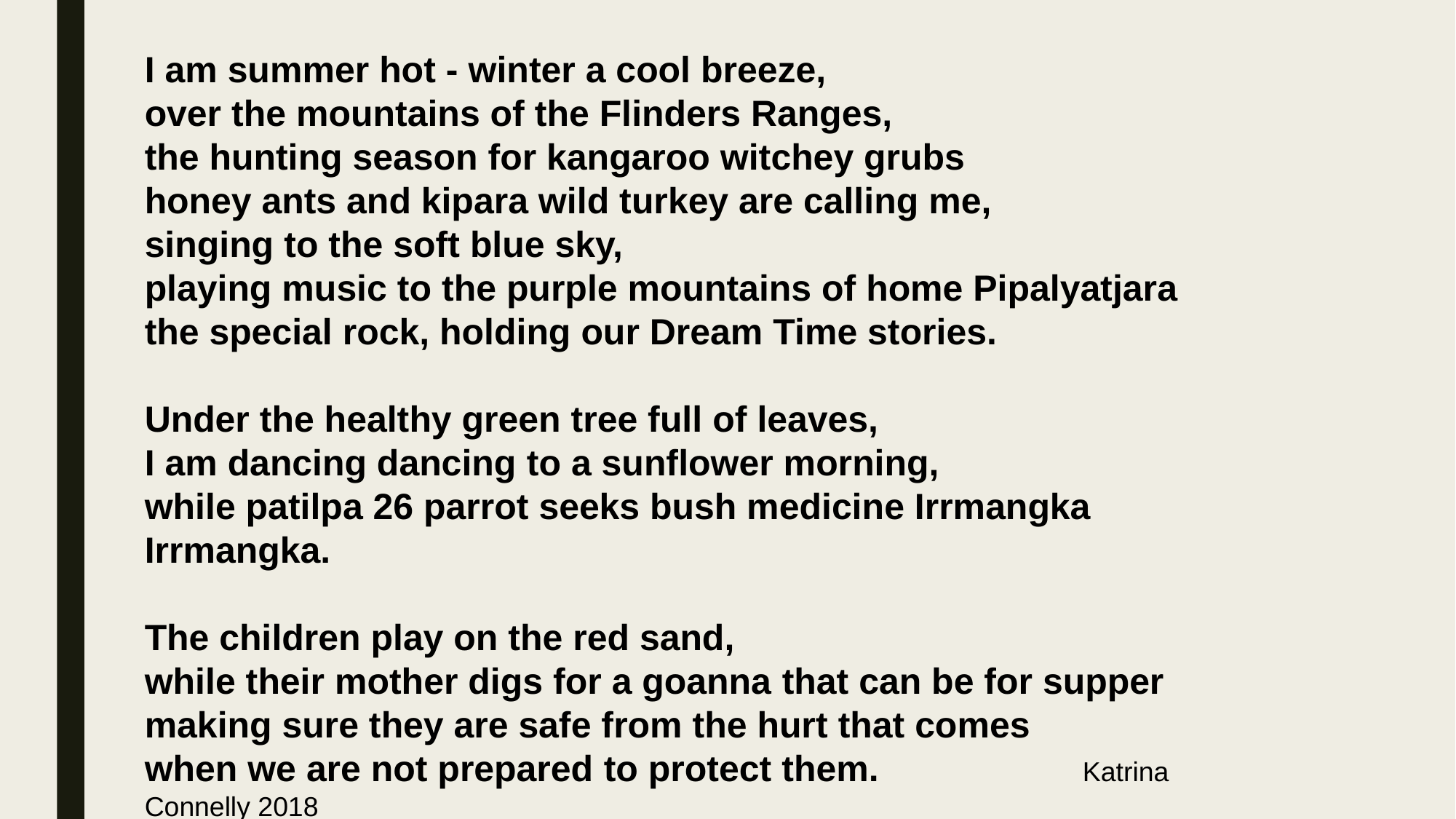

I am summer hot - winter a cool breeze,
over the mountains of the Flinders Ranges,
the hunting season for kangaroo witchey grubs
honey ants and kipara wild turkey are calling me,
singing to the soft blue sky,
playing music to the purple mountains of home Pipalyatjara
the special rock, holding our Dream Time stories.

Under the healthy green tree full of leaves,
I am dancing dancing to a sunflower morning,
while patilpa 26 parrot seeks bush medicine Irrmangka Irrmangka.

The children play on the red sand,
while their mother digs for a goanna that can be for supper
making sure they are safe from the hurt that comes
when we are not prepared to protect them.                    Katrina Connelly 2018